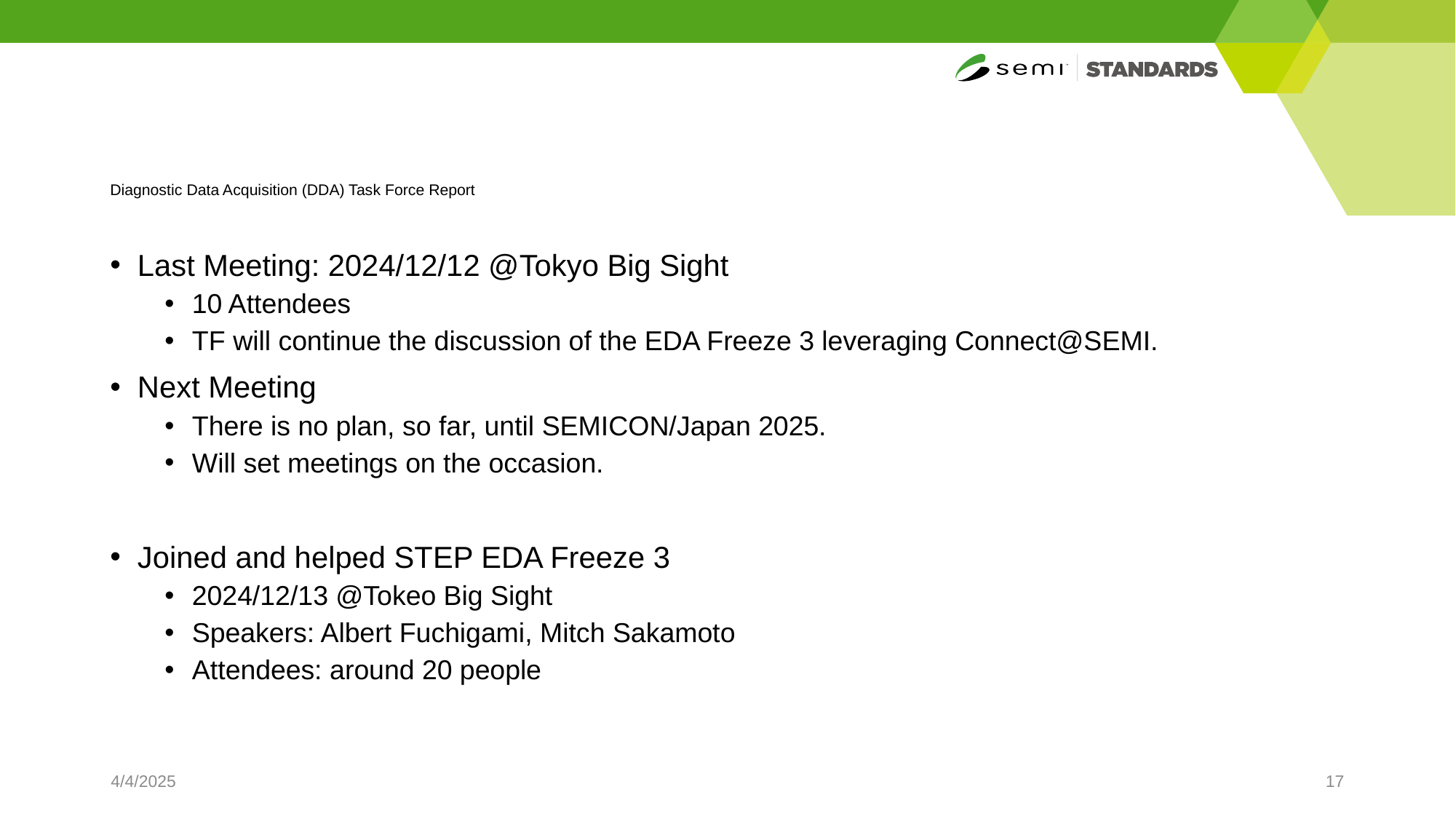

# Diagnostic Data Acquisition (DDA) Task Force Report
Last Meeting: 2024/12/12 @Tokyo Big Sight
10 Attendees
TF will continue the discussion of the EDA Freeze 3 leveraging Connect@SEMI.
Next Meeting
There is no plan, so far, until SEMICON/Japan 2025.
Will set meetings on the occasion.

Joined and helped STEP EDA Freeze 3
2024/12/13 @Tokeo Big Sight
Speakers: Albert Fuchigami, Mitch Sakamoto
Attendees: around 20 people
4/4/2025
17